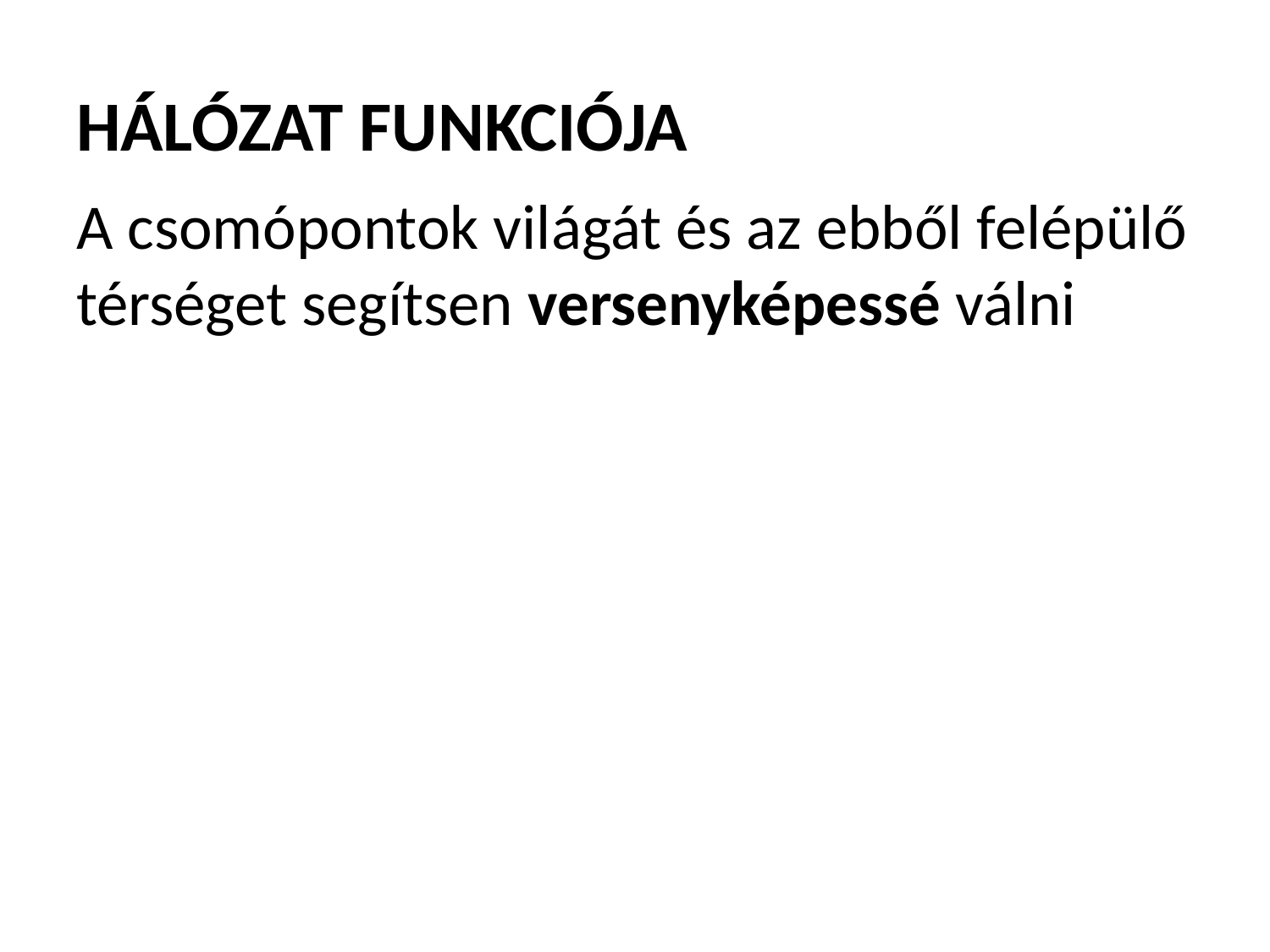

HÁLÓZAT FUNKCIÓJA
A csomópontok világát és az ebből felépülő térséget segítsen versenyképessé válni